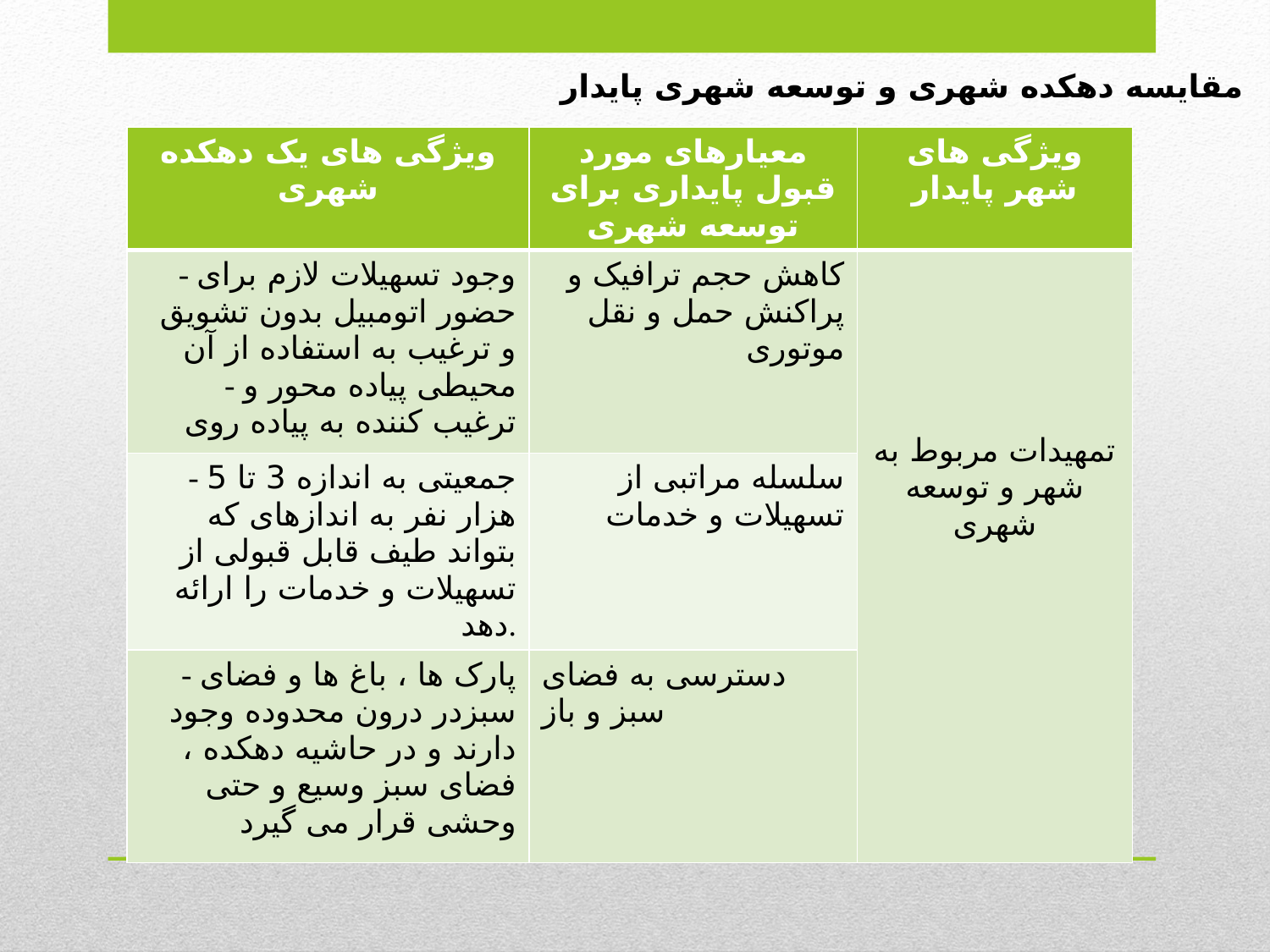

مقایسه دهکده شهری و توسعه شهری پایدار

| ویژگی های یک دهکده شهری | معیارهای مورد قبول پایداری برای توسعه شهری | ویژگی های شهر پایدار |
| --- | --- | --- |
| - وجود تسهیلات لازم برای حضور اتومبیل بدون تشویق و ترغیب به استفاده از آن - محیطی پیاده محور و ترغیب کننده به پیاده روی | کاهش حجم ترافیک و پراکنش حمل و نقل موتوری | تمهیدات مربوط به شهر و توسعه شهری |
| - جمعیتی به اندازه 3 تا 5 هزار نفر به اندازهای که بتواند طیف قابل قبولی از تسهیلات و خدمات را ارائه دهد. | سلسله مراتبی از تسهیلات و خدمات |  |
| - پارک ها ، باغ ها و فضای سبزدر درون محدوده وجود دارند و در حاشیه دهکده ، فضای سبز وسیع و حتی وحشی قرار می گیرد | دسترسی به فضای سبز و باز |  |
#